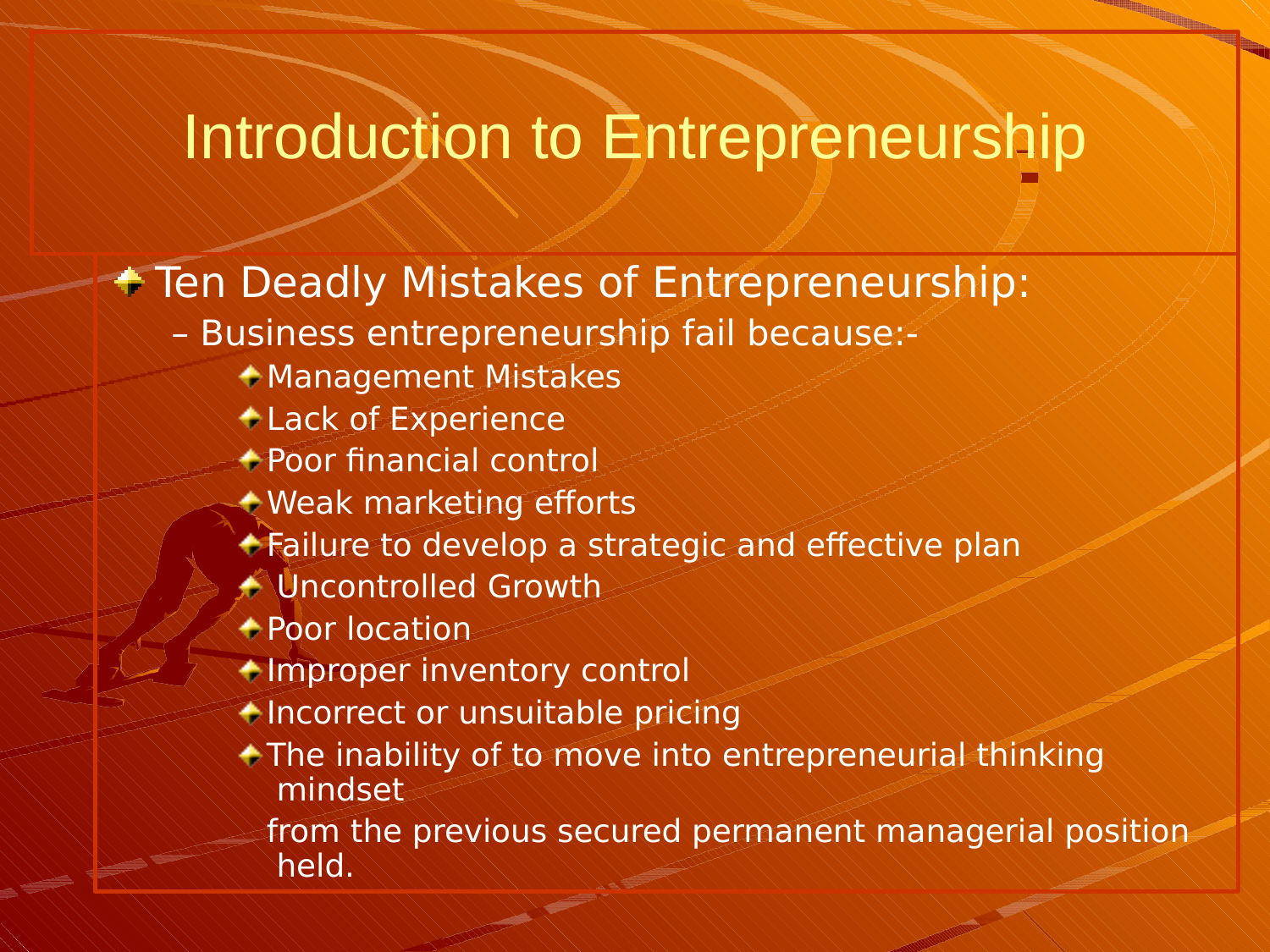

# Introduction to Entrepreneurship
Ten Deadly Mistakes of Entrepreneurship:
– Business entrepreneurship fail because:-
Management Mistakes  Lack of Experience  Poor financial control  Weak marketing efforts
Failure to develop a strategic and effective plan  Uncontrolled Growth
Poor location
Improper inventory control  Incorrect or unsuitable pricing
The inability of to move into entrepreneurial thinking  mindset
from the previous secured permanent managerial position  held.